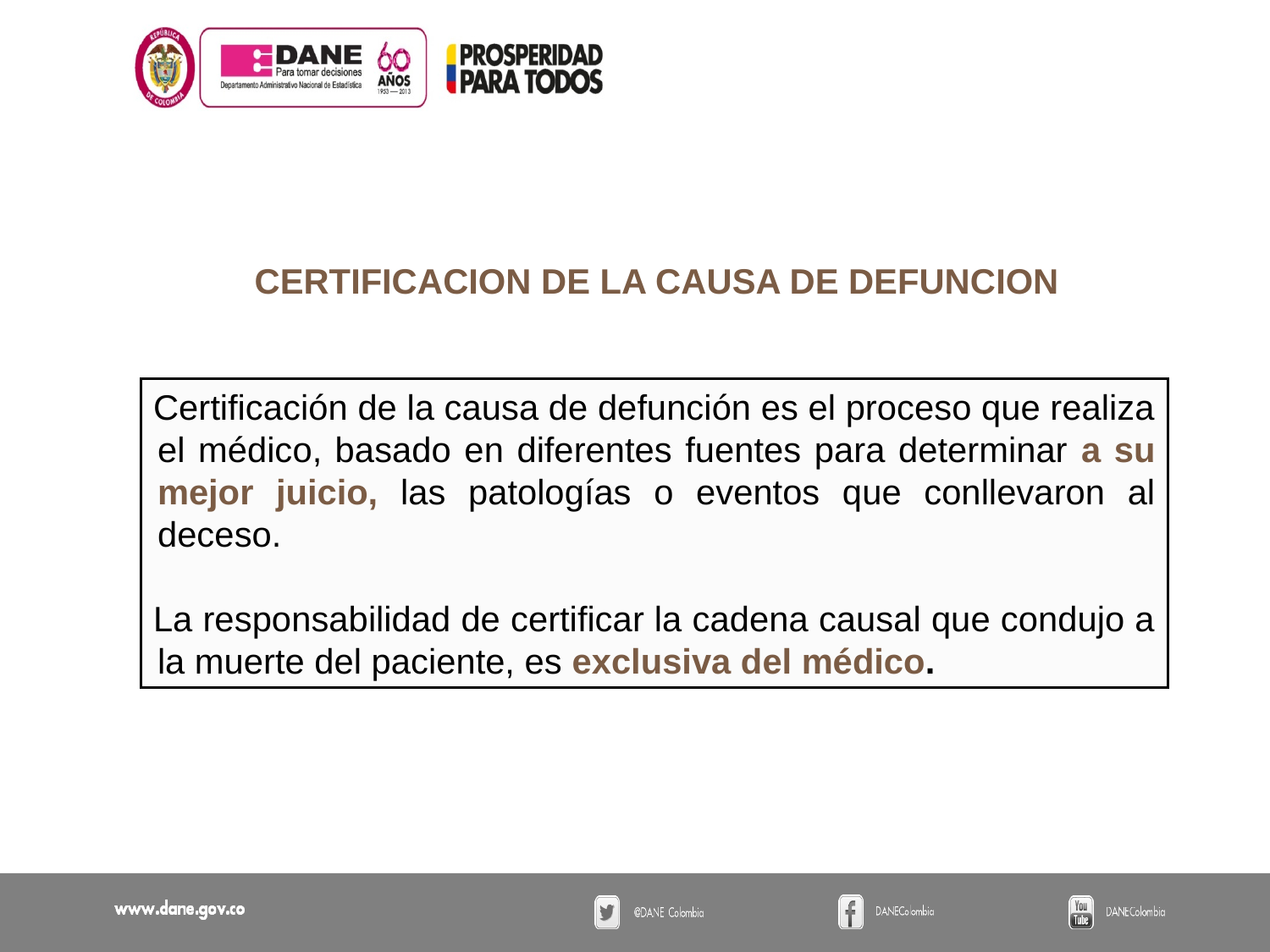

CERTIFICACION DE LA CAUSA DE DEFUNCION
Certificación de la causa de defunción es el proceso que realiza el médico, basado en diferentes fuentes para determinar a su mejor juicio, las patologías o eventos que conllevaron al deceso.

La responsabilidad de certificar la cadena causal que condujo a la muerte del paciente, es exclusiva del médico.